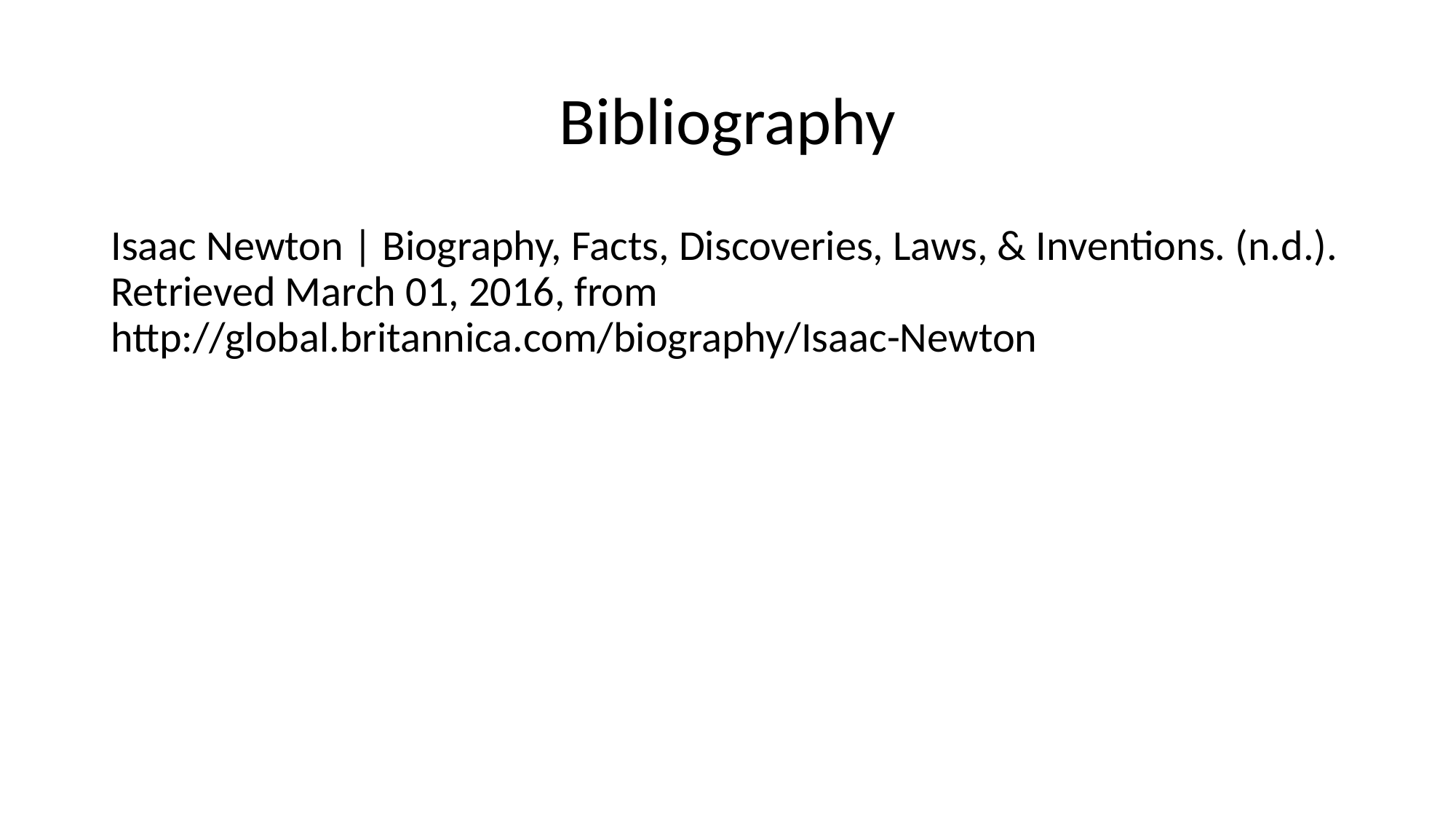

# Bibliography
Isaac Newton | Biography, Facts, Discoveries, Laws, & Inventions. (n.d.). Retrieved March 01, 2016, from http://global.britannica.com/biography/Isaac-Newton